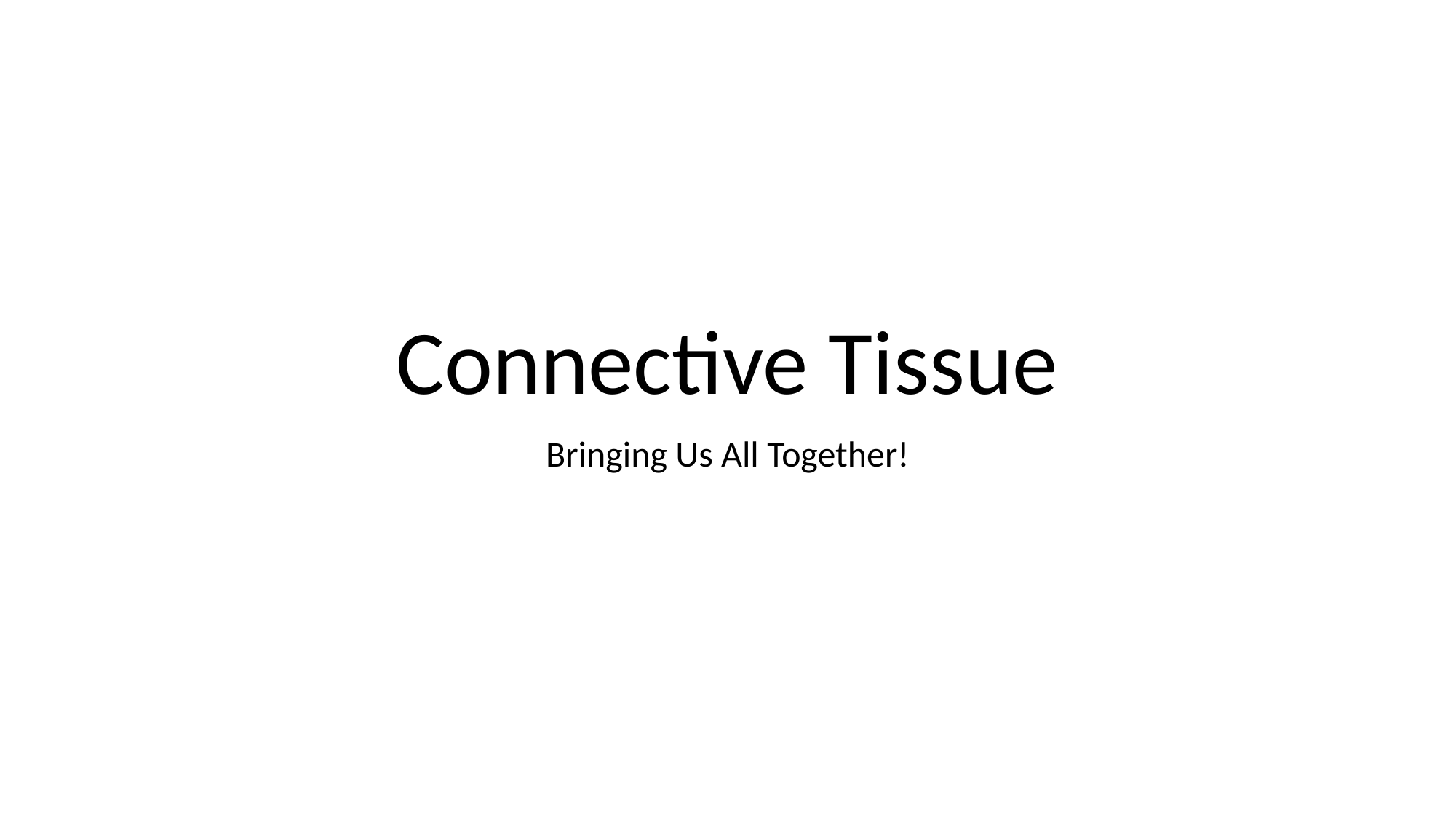

# Connective Tissue
Bringing Us All Together!